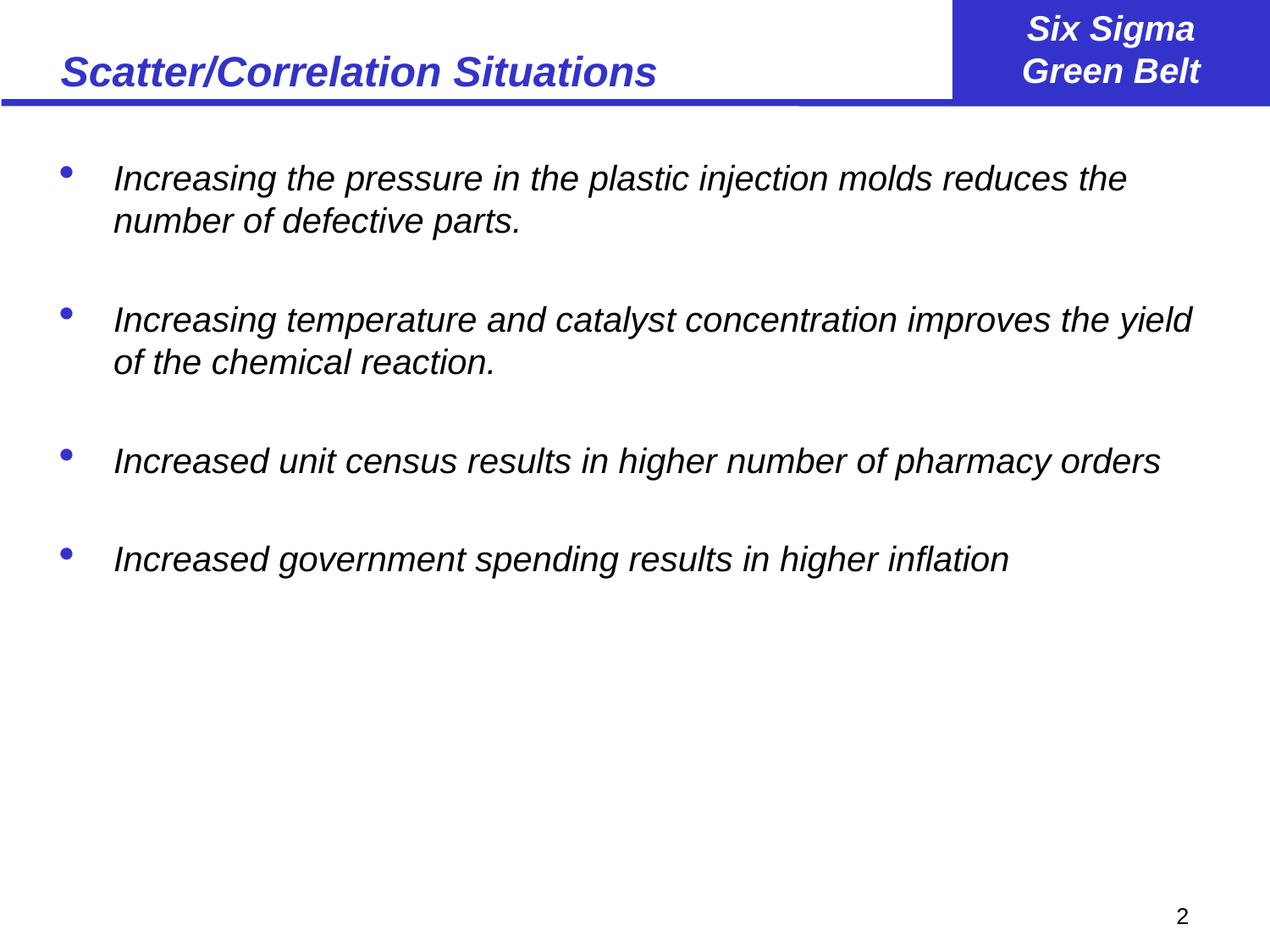

# Scatter/Correlation Situations
Increasing the pressure in the plastic injection molds reduces the number of defective parts.

Increasing temperature and catalyst concentration improves the yield of the chemical reaction.

Increased unit census results in higher number of pharmacy orders

Increased government spending results in higher inflation